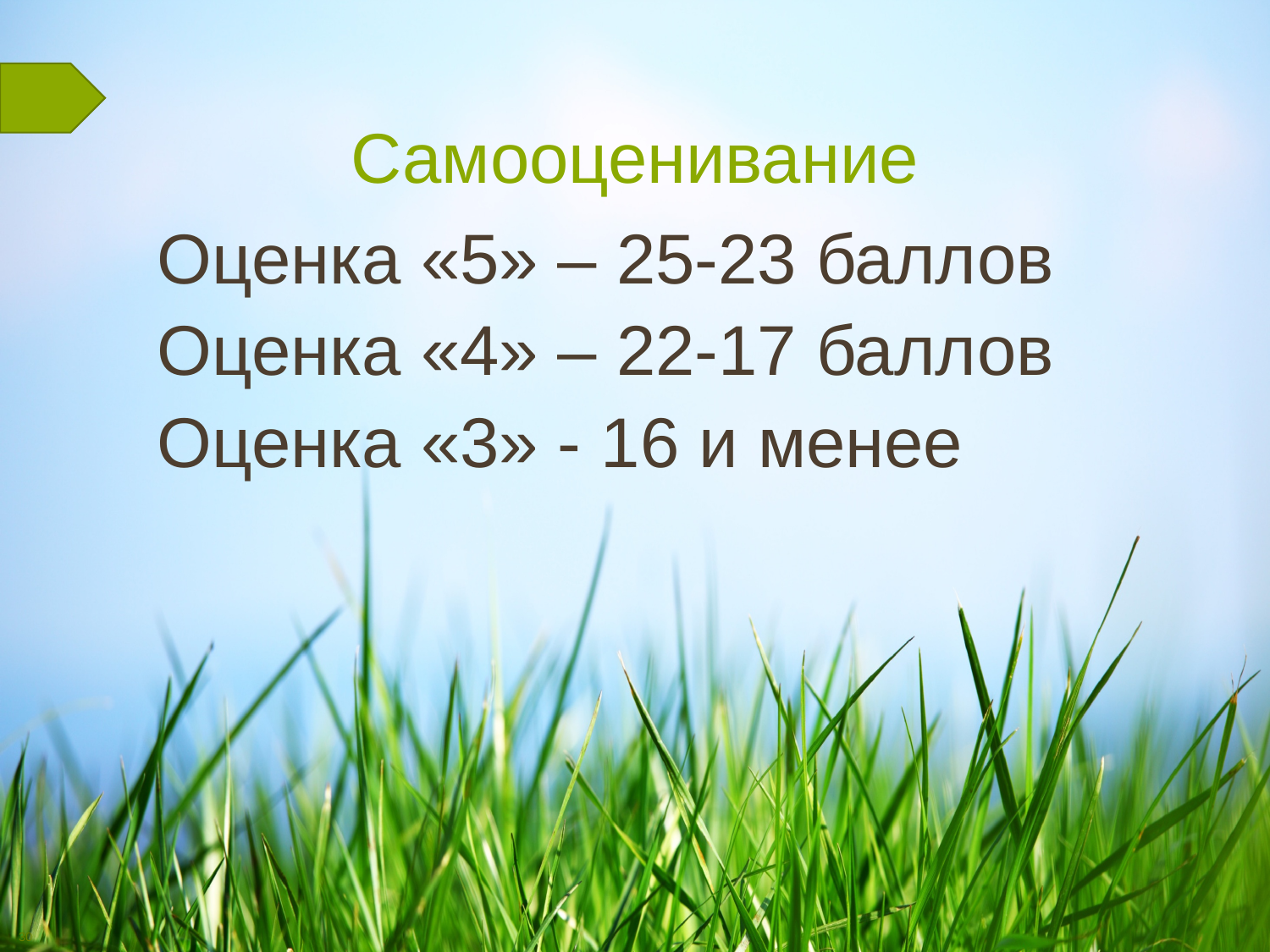

# Самооценивание
Оценка «5» – 25-23 баллов
Оценка «4» – 22-17 баллов
Оценка «3» - 16 и менее
30